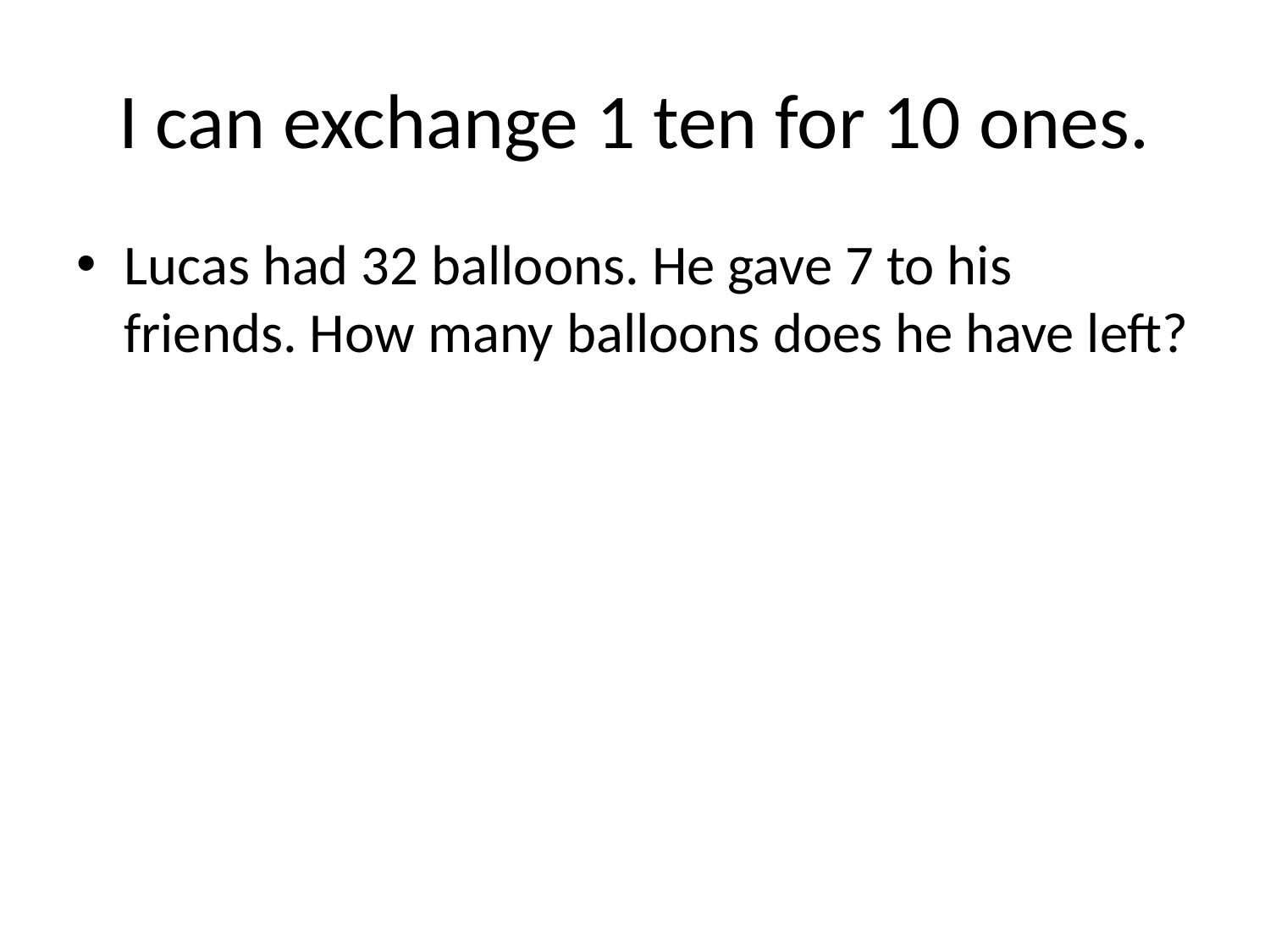

# I can exchange 1 ten for 10 ones.
Lucas had 32 balloons. He gave 7 to his friends. How many balloons does he have left?